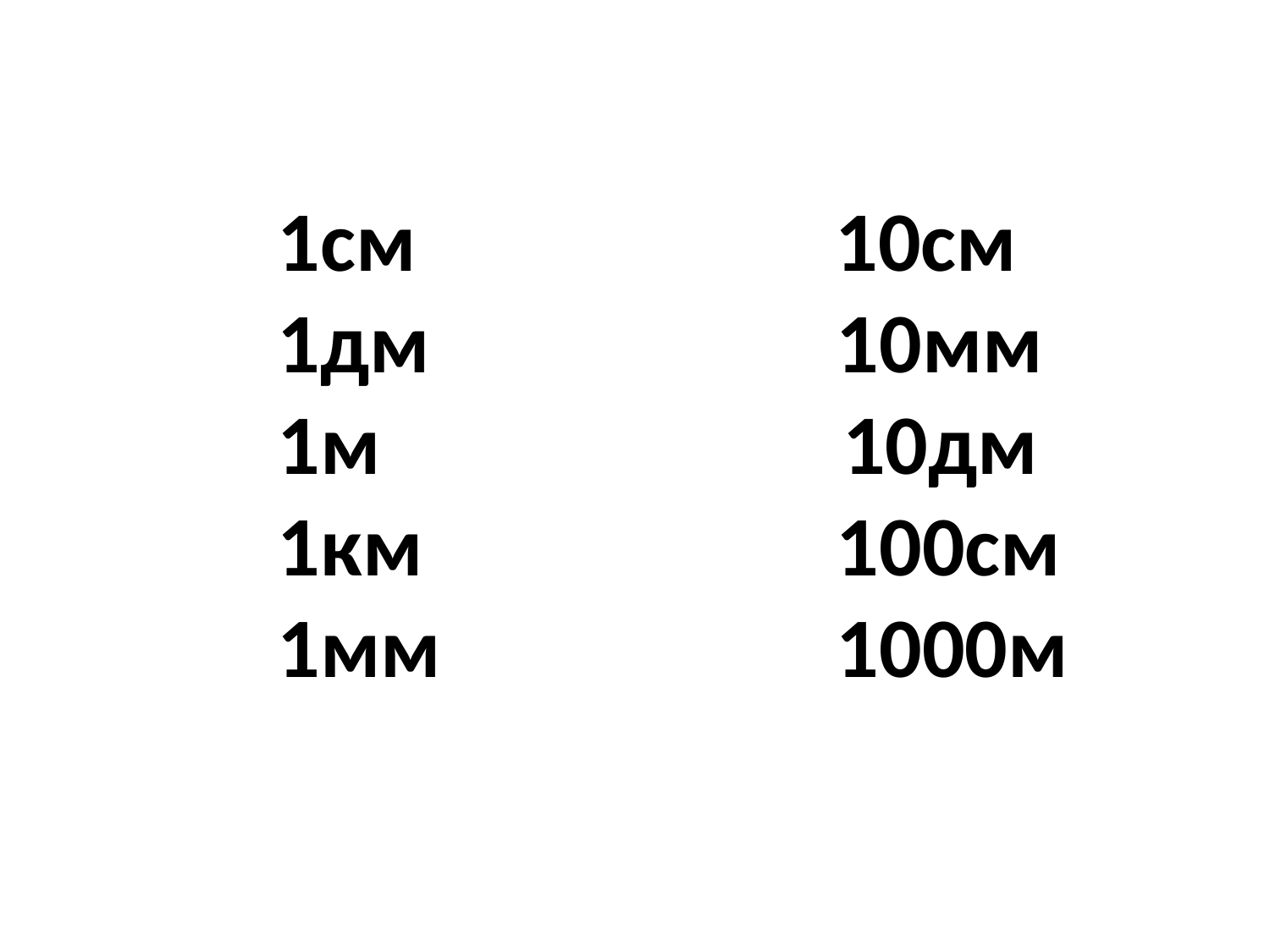

# 1см                      10см 1дм	                10мм 1м	                       10дм 1км	                100см 1мм	                1000м